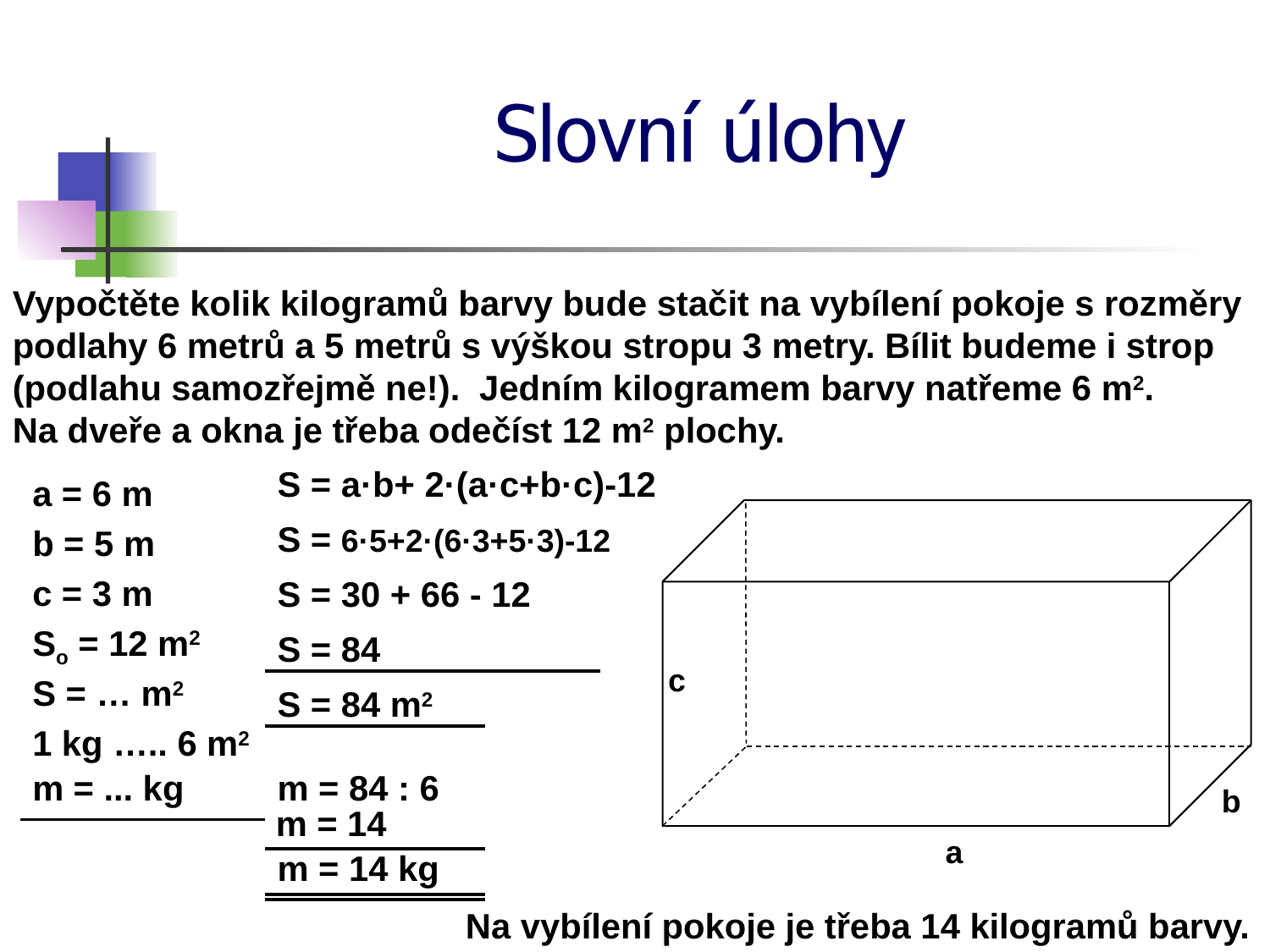

# Slovní úlohy
Vypočtěte kolik kilogramů barvy bude stačit na vybílení pokoje s rozměry podlahy 6 metrů a 5 metrů s výškou stropu 3 metry. Bílit budeme i strop (podlahu samozřejmě ne!).  Jedním kilogramem barvy natřeme 6 m2.
Na dveře a okna je třeba odečíst 12 m2 plochy.
S = a·b+ 2·(a·c+b·c)-12
a = 6 m

S = 6·5+2·(6·3+5·3)-12
b = 5 m
c = 3 m
S = 30 + 66 - 12
So = 12 m2
S = 84
c
S = … m2
S = 84 m2
1 kg ….. 6 m2
m = ... kg
m = 84 : 6
b
m = 14
a
m = 14 kg
Na vybílení pokoje je třeba 14 kilogramů barvy.